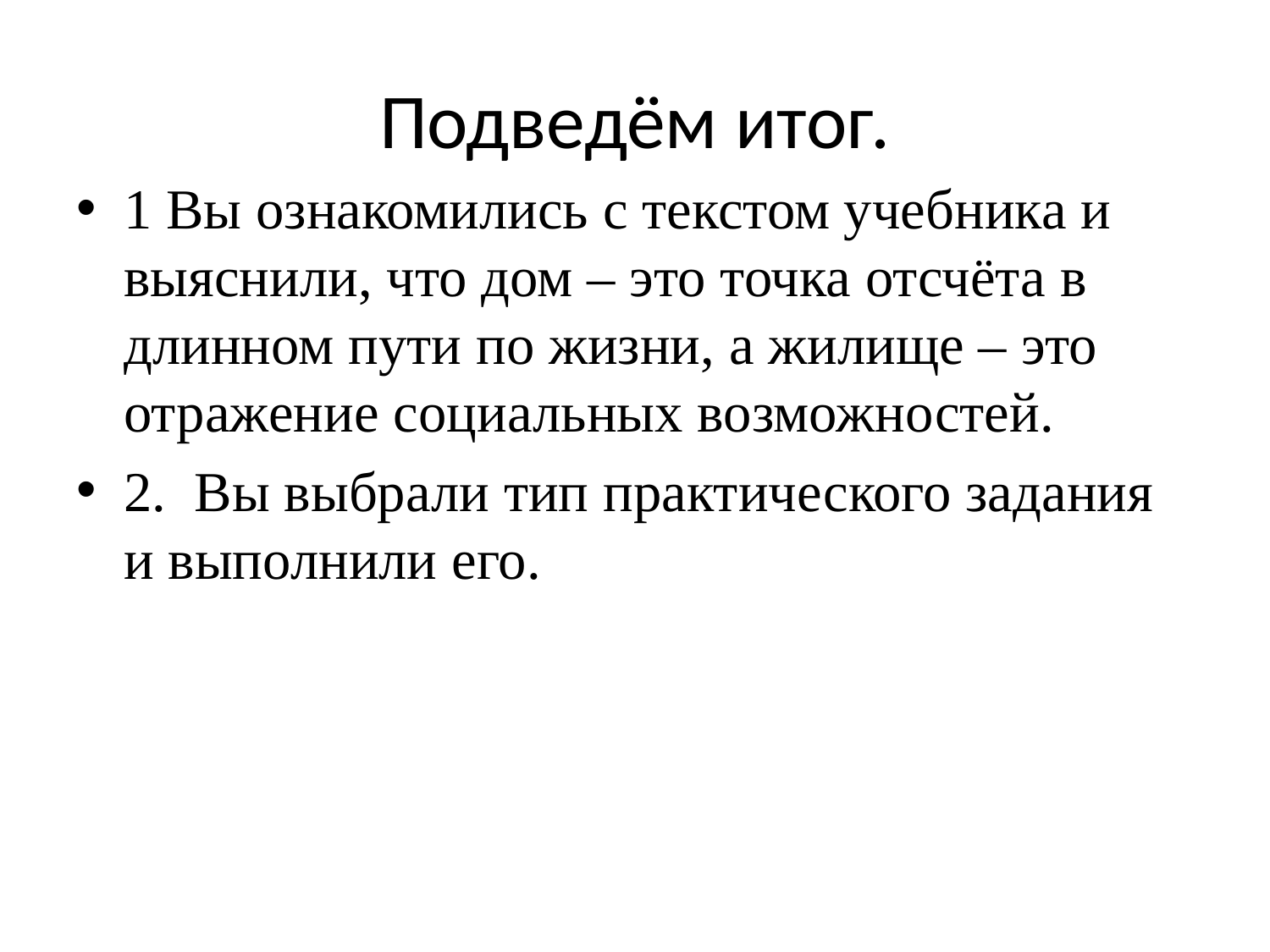

# Подведём итог.
1 Вы ознакомились с текстом учебника и выяснили, что дом – это точка отсчёта в длинном пути по жизни, а жилище – это отражение социальных возможностей.
2.  Вы выбрали тип практического задания и выполнили его.